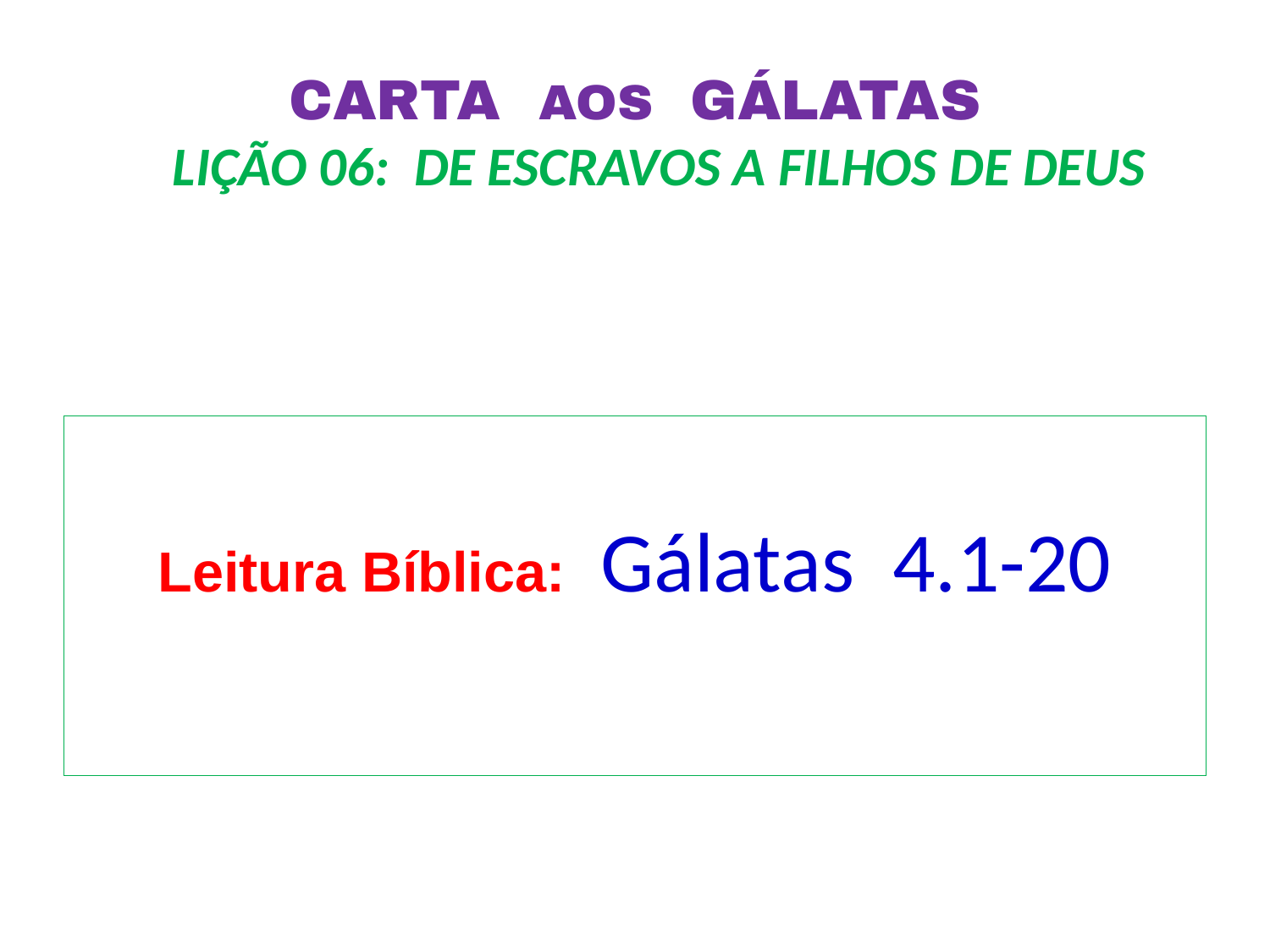

# CARTA  AOS  GÁLATAS LIÇÃO 06:  DE ESCRAVOS A FILHOS DE DEUS

Leitura Bíblica:  Gálatas  4.1-20